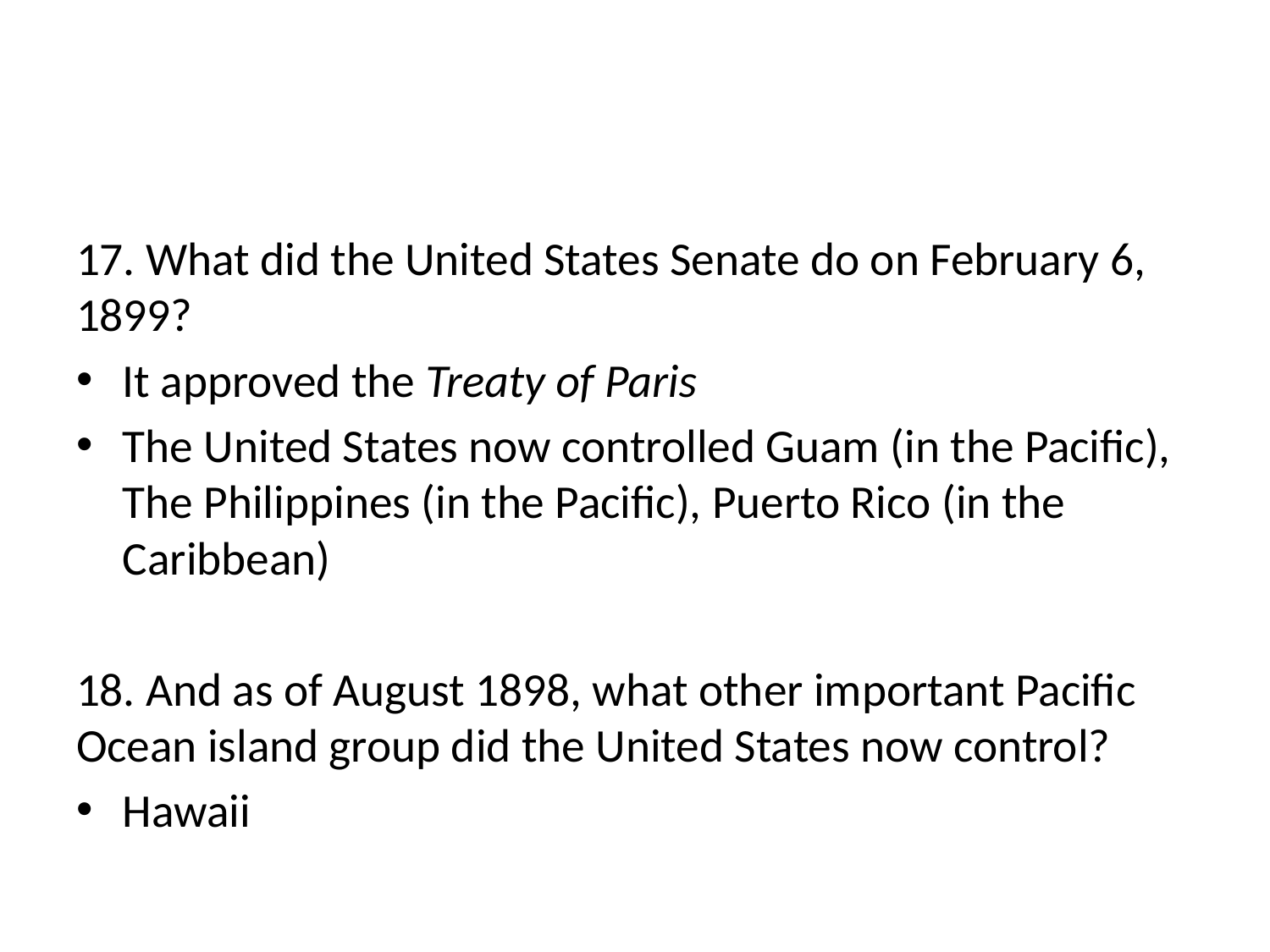

#
17. What did the United States Senate do on February 6, 1899?
It approved the Treaty of Paris
The United States now controlled Guam (in the Pacific), The Philippines (in the Pacific), Puerto Rico (in the Caribbean)

18. And as of August 1898, what other important Pacific Ocean island group did the United States now control?
Hawaii